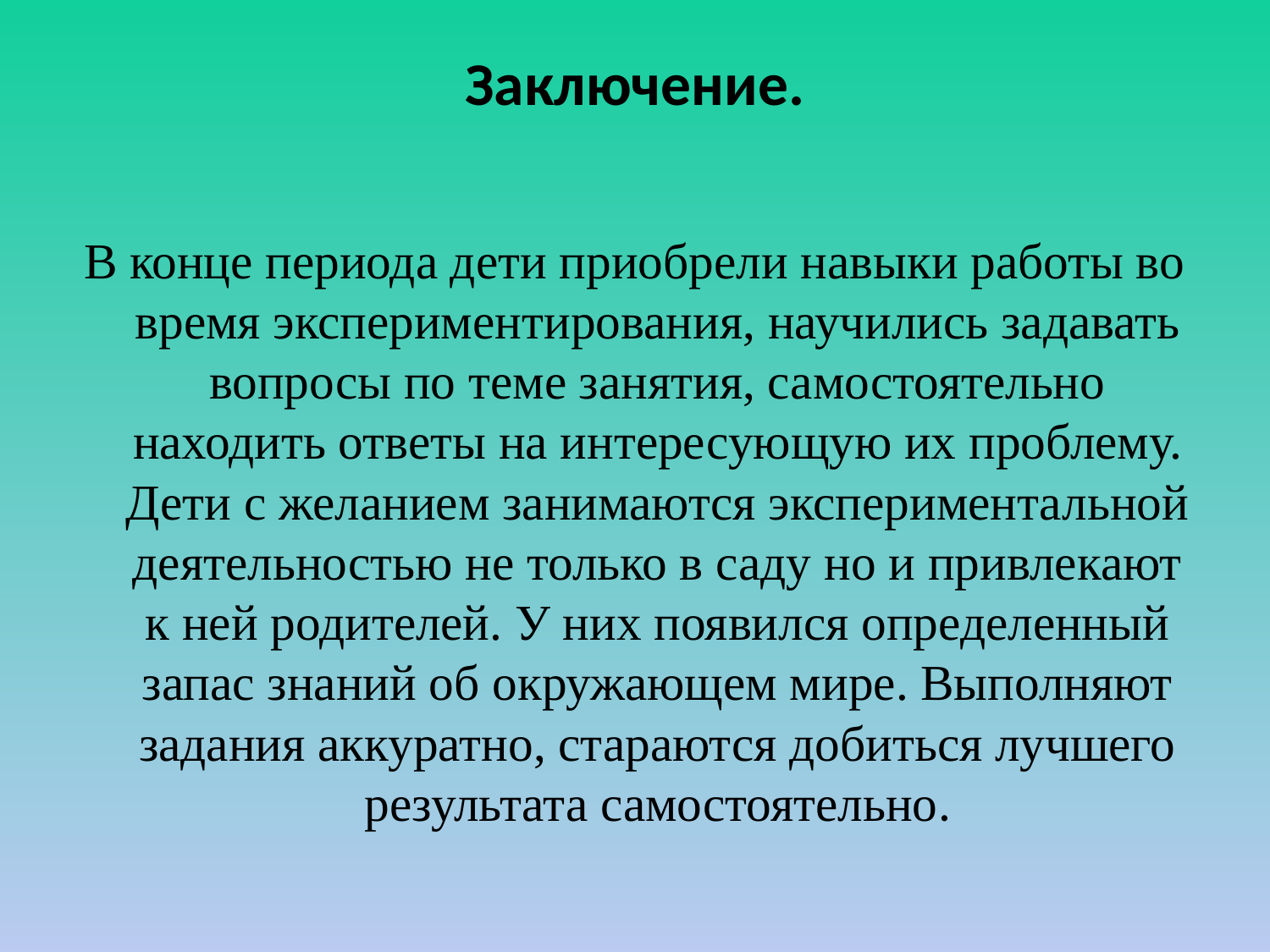

# Заключение.
В конце периода дети приобрели навыки работы во время экспериментирования, научились задавать вопросы по теме занятия, самостоятельно находить ответы на интересующую их проблему. Дети с желанием занимаются экспериментальной деятельностью не только в саду но и привлекают к ней родителей. У них появился определенный запас знаний об окружающем мире. Выполняют задания аккуратно, стараются добиться лучшего результата самостоятельно.